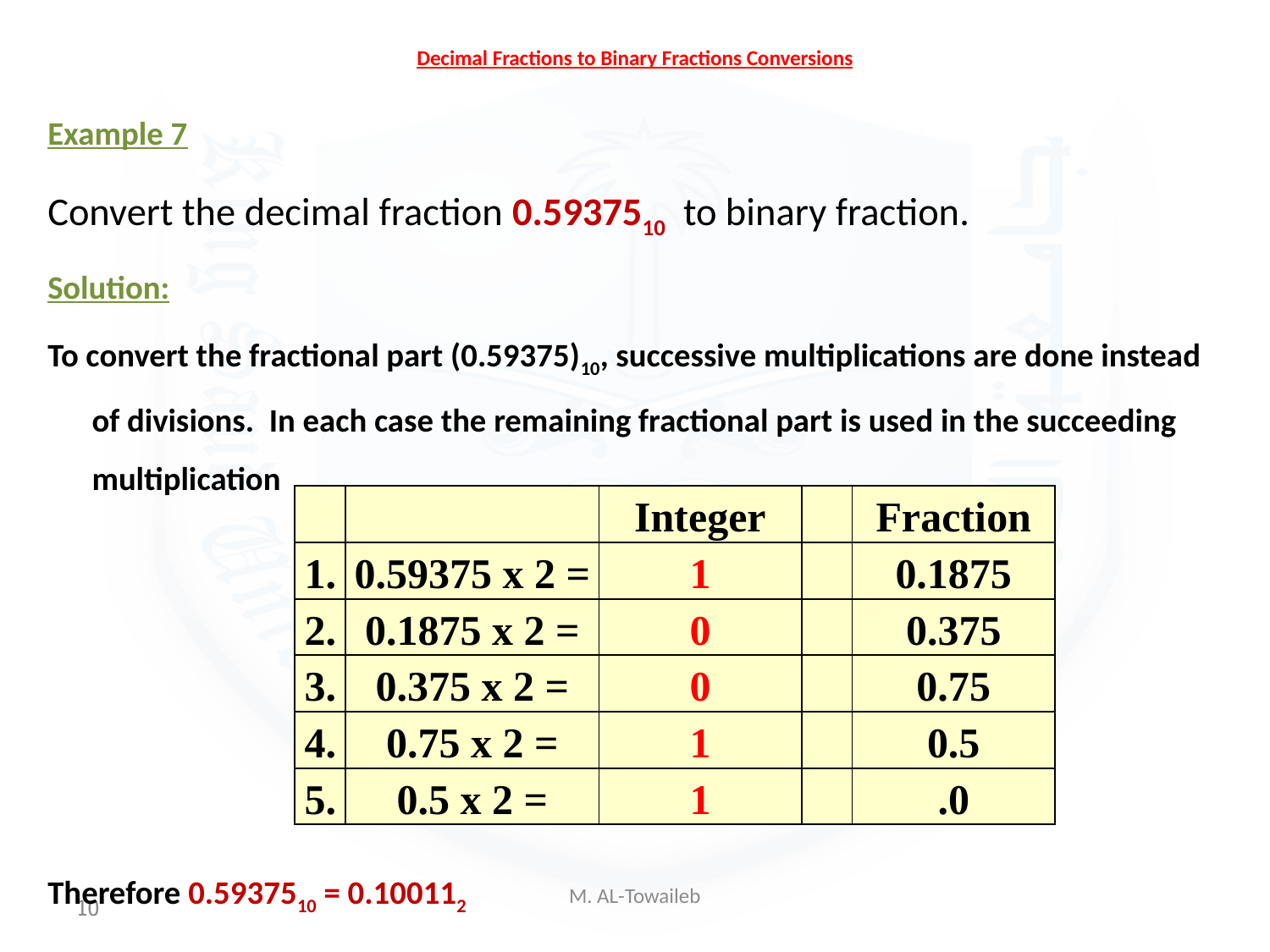

# Decimal Fractions to Binary Fractions Conversions
Example 7
Convert the decimal fraction 0.5937510  to binary fraction.
Solution:
To convert the fractional part (0.59375)10, successive multiplications are done instead of divisions.  In each case the remaining fractional part is used in the succeeding multiplication

Therefore 0.5937510 = 0.100112

|  |  | Integer |  | Fraction |
| --- | --- | --- | --- | --- |
| 1. | 0.59375 x 2 = | 1 |  | 0.1875 |
| 2. | 0.1875 x 2 = | 0 |  | 0.375 |
| 3. | 0.375 x 2 = | 0 |  | 0.75 |
| 4. | 0.75 x 2 = | 1 |  | 0.5 |
| 5. | 0.5 x 2 = | 1 |  | .0 |
10
M. AL-Towaileb